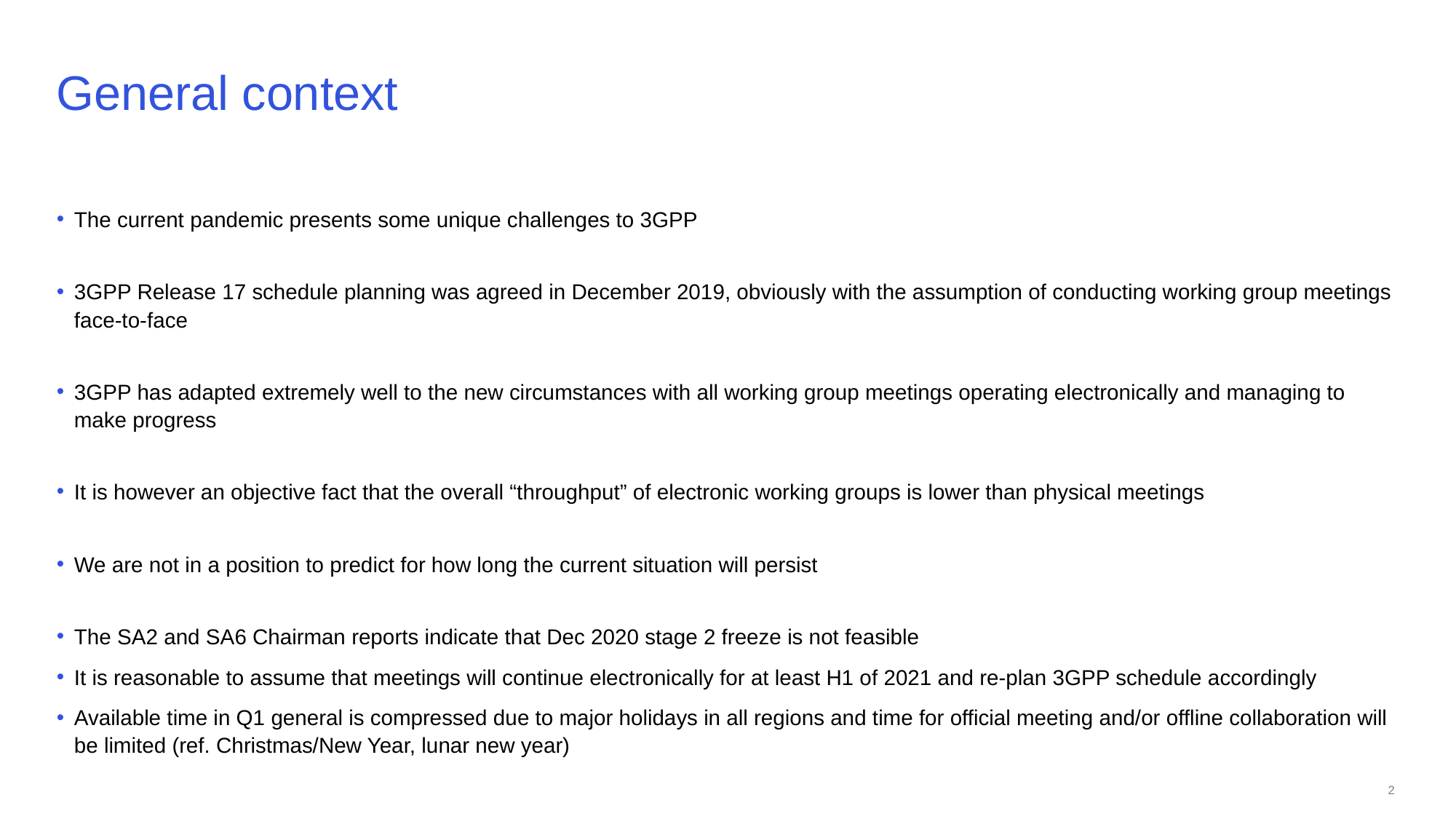

# General context
The current pandemic presents some unique challenges to 3GPP

3GPP Release 17 schedule planning was agreed in December 2019, obviously with the assumption of conducting working group meetings face-to-face

3GPP has adapted extremely well to the new circumstances with all working group meetings operating electronically and managing to make progress

It is however an objective fact that the overall “throughput” of electronic working groups is lower than physical meetings

We are not in a position to predict for how long the current situation will persist

The SA2 and SA6 Chairman reports indicate that Dec 2020 stage 2 freeze is not feasible
It is reasonable to assume that meetings will continue electronically for at least H1 of 2021 and re-plan 3GPP schedule accordingly
Available time in Q1 general is compressed due to major holidays in all regions and time for official meeting and/or offline collaboration will be limited (ref. Christmas/New Year, lunar new year)